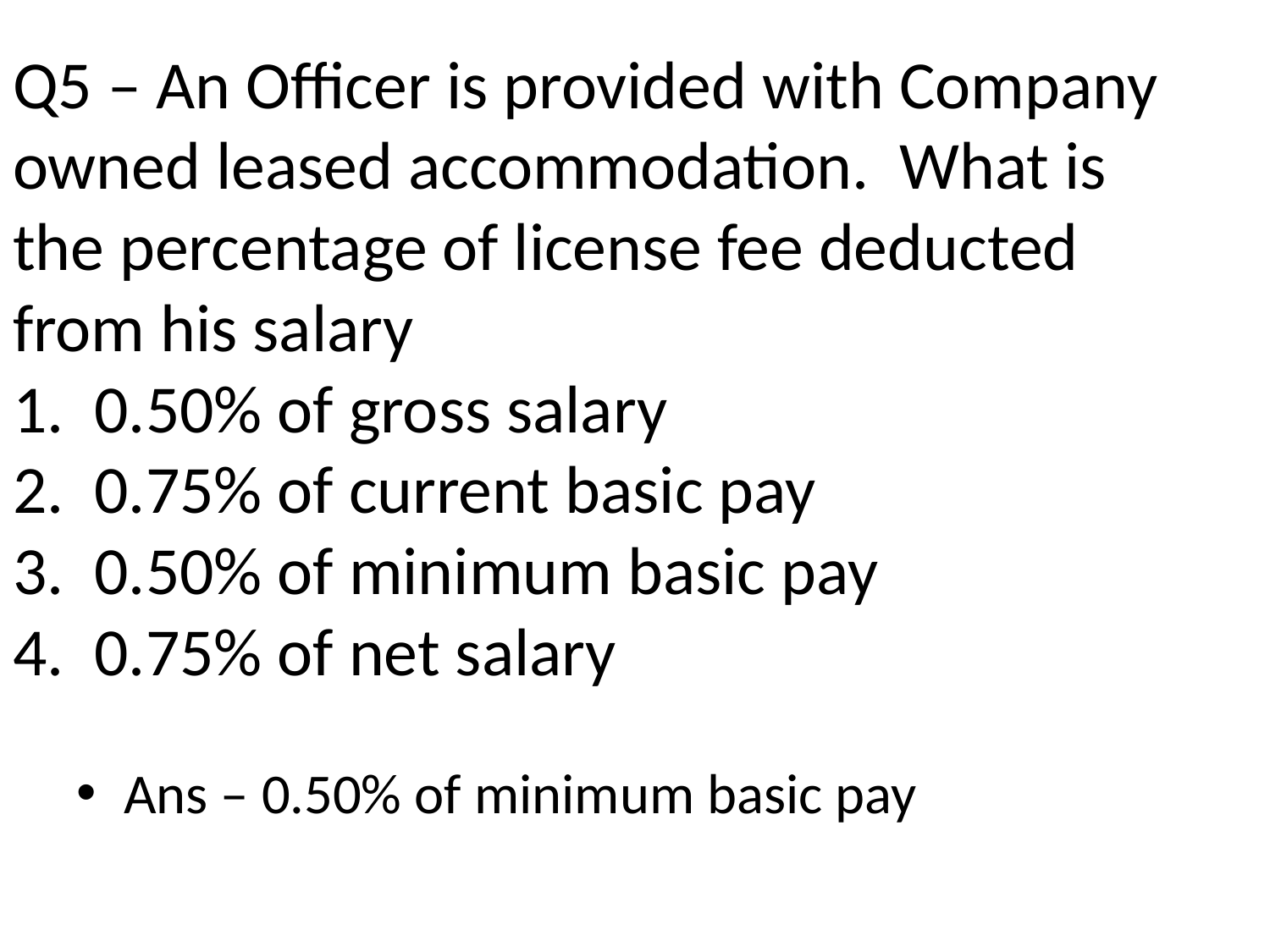

# Q5 – An Officer is provided with Company owned leased accommodation.  What is the percentage of license fee deducted from his salary 1.  0.50% of gross salary 2.  0.75% of current basic pay 3.  0.50% of minimum basic pay 4.  0.75% of net salary
Ans – 0.50% of minimum basic pay